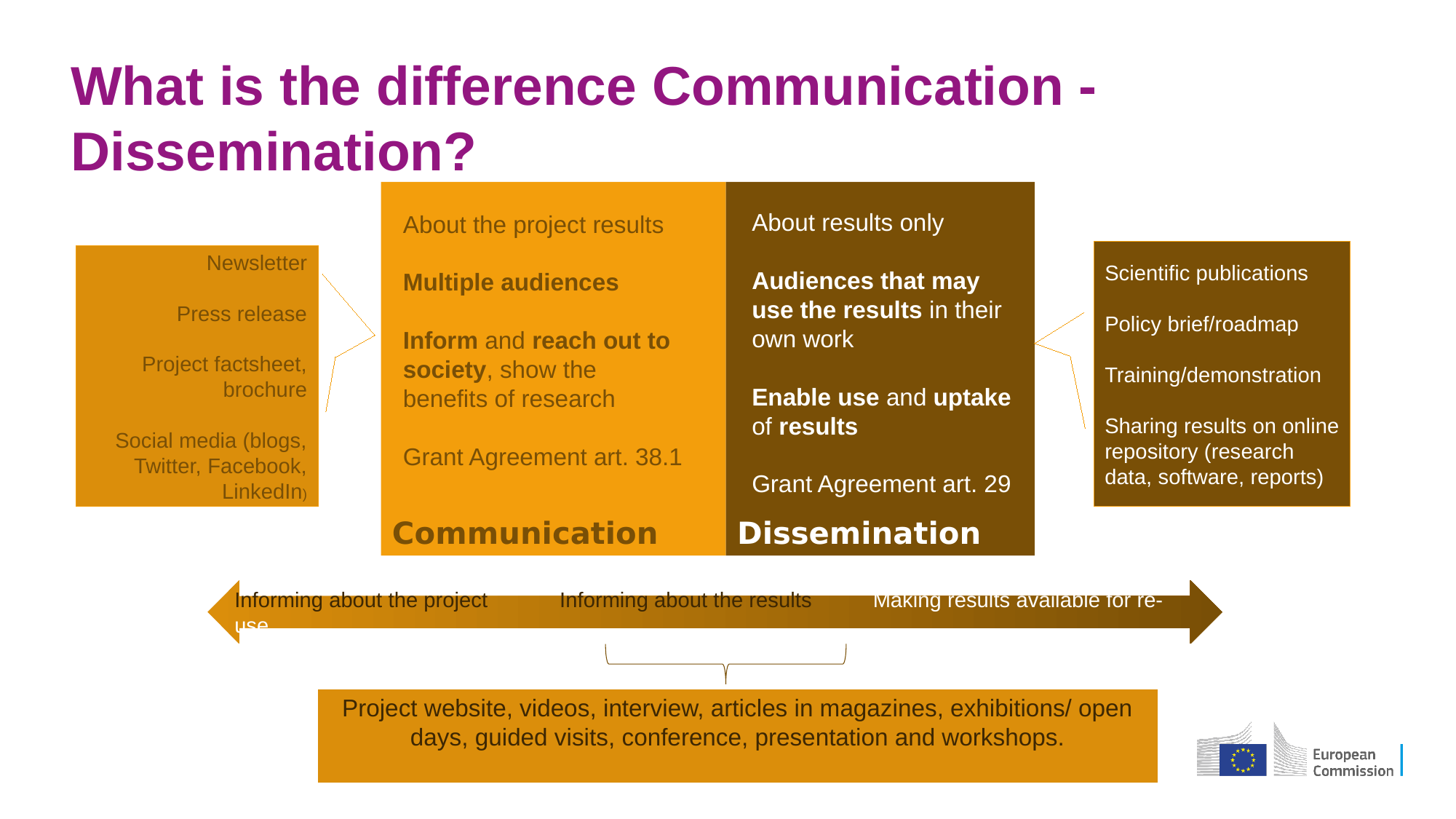

Key definitions
What is the difference Communication - Dissemination?
Communication
		   		       Dissemination
About results only

Audiences that may use the results in their own work

Enable use and uptake of results

Grant Agreement art. 29
About the project results

Multiple audiences

Inform and reach out to society, show the benefits of research

Grant Agreement art. 38.1
Scientific publications

Policy brief/roadmap

Training/demonstration

Sharing results on online repository (research data, software, reports)
Newsletter

Press release

Project factsheet, brochure

Social media (blogs, Twitter, Facebook, LinkedIn)

Informing about the project            Informing about the results          Making results available for re-use
Project website, videos, interview, articles in magazines, exhibitions/ open days, guided visits, conference, presentation and workshops.